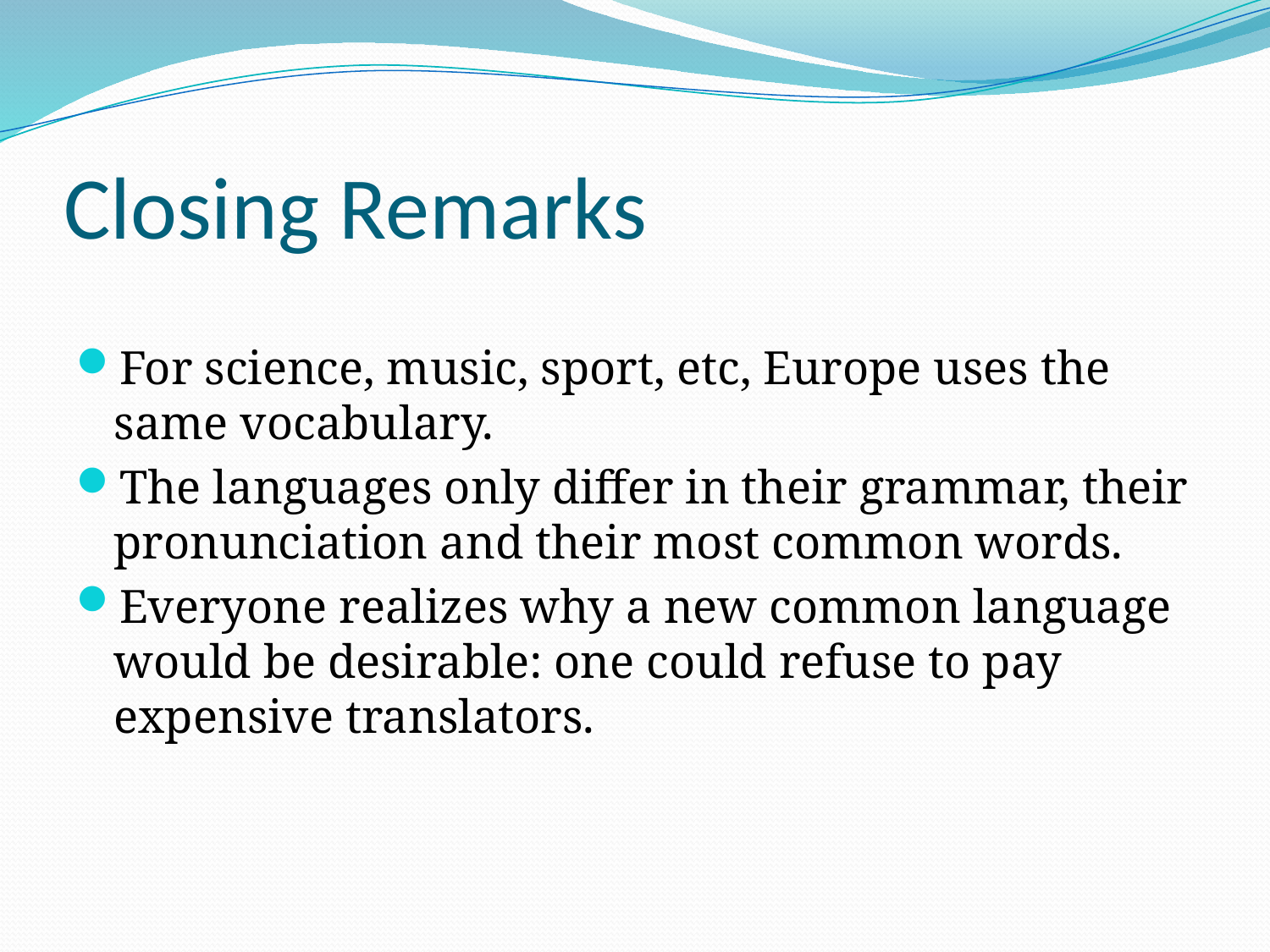

# Closing Remarks

For science, music, sport, etc, Europe uses the same vocabulary.
The languages only differ in their grammar, their pronunciation and their most common words.
Everyone realizes why a new common language would be desirable: one could refuse to pay expensive translators.